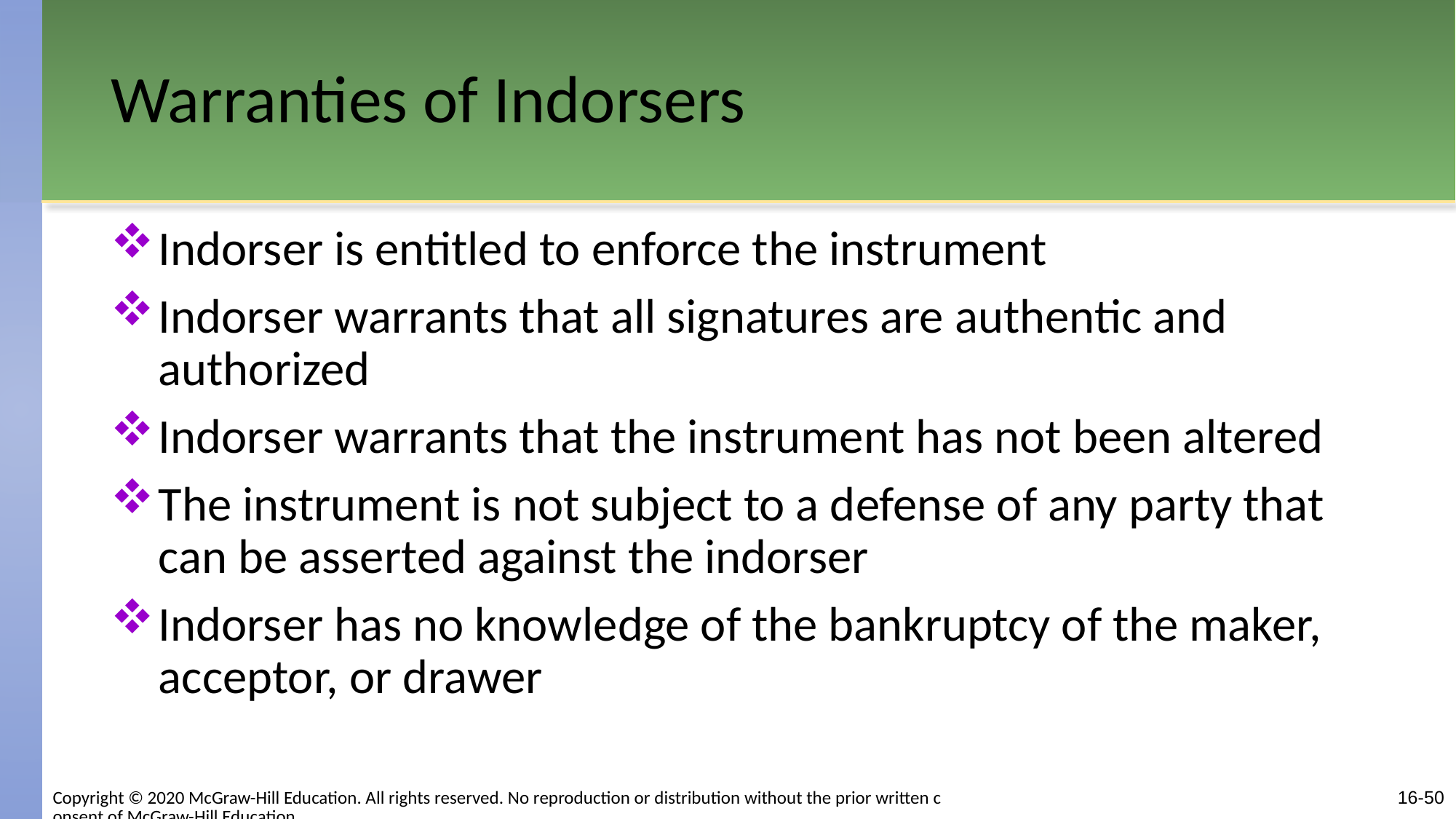

# Warranties of Indorsers
Indorser is entitled to enforce the instrument
Indorser warrants that all signatures are authentic and authorized
Indorser warrants that the instrument has not been altered
The instrument is not subject to a defense of any party that can be asserted against the indorser
Indorser has no knowledge of the bankruptcy of the maker, acceptor, or drawer
Copyright © 2020 McGraw-Hill Education. All rights reserved. No reproduction or distribution without the prior written consent of McGraw-Hill Education.
16-50